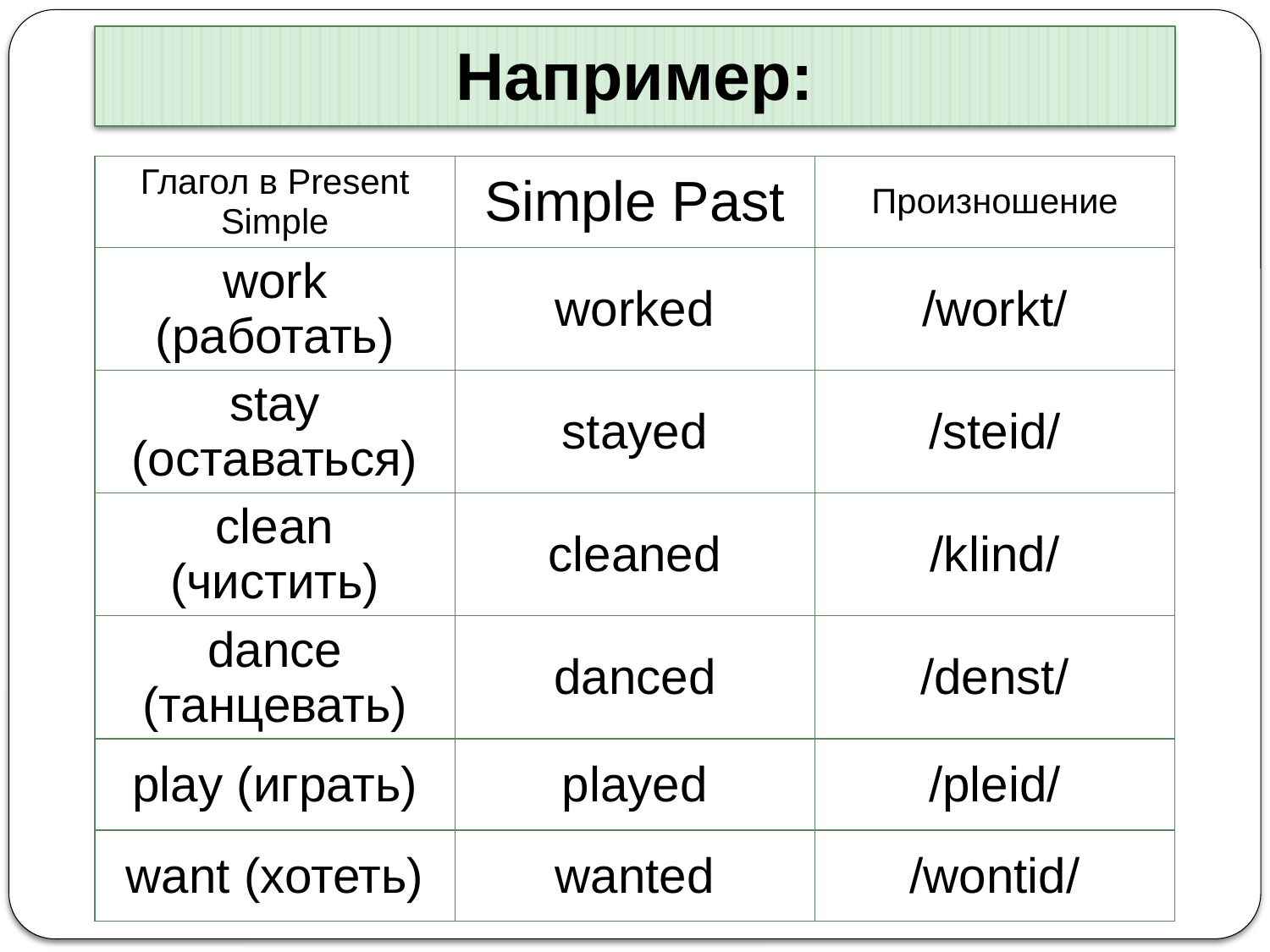

# Например:
| Глагол в Present Simple | Simple Past | Произношение |
| --- | --- | --- |
| work (работать) | worked | /workt/ |
| stay (оставаться) | stayed | /steid/ |
| clean (чистить) | cleaned | /klind/ |
| dance (танцевать) | danced | /denst/ |
| play (играть) | played | /pleid/ |
| want (хотеть) | wanted | /wontid/ |